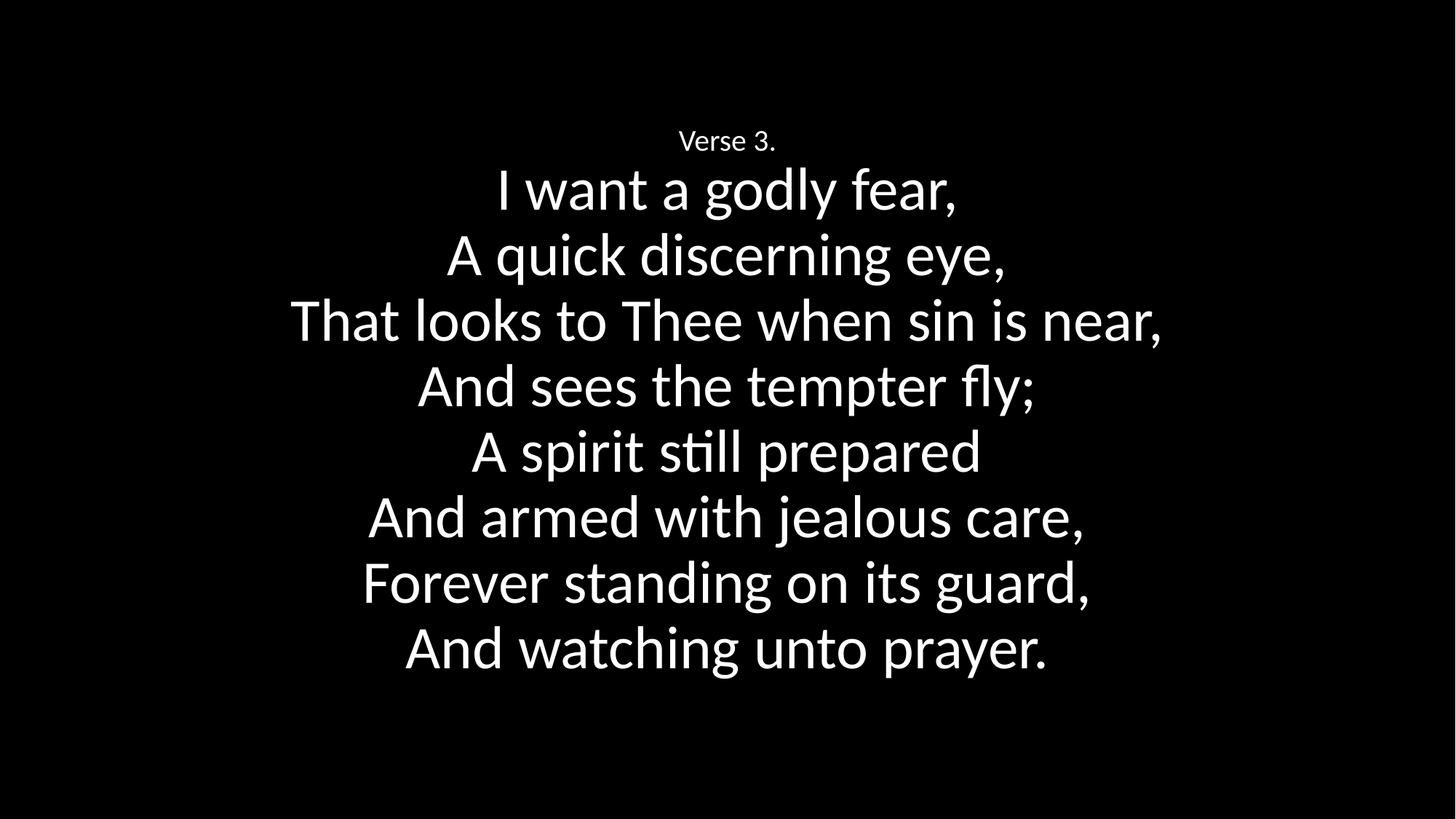

Verse 3.
I want a godly fear,
A quick discerning eye,
That looks to Thee when sin is near,
And sees the tempter fly;
A spirit still prepared
And armed with jealous care,
Forever standing on its guard,
And watching unto prayer.